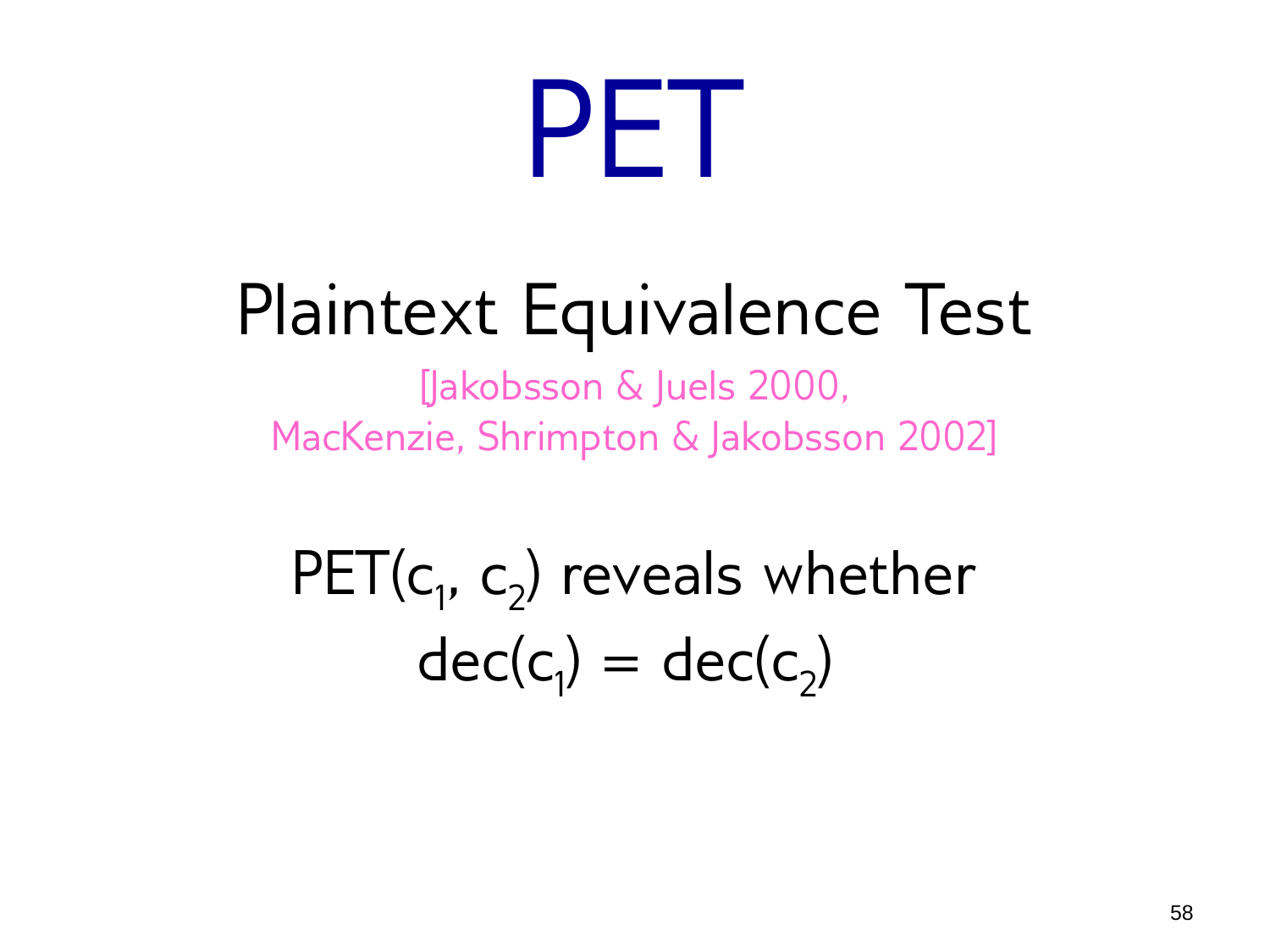

# PET
Plaintext Equivalence Test
[Jakobsson & Juels 2000,
MacKenzie, Shrimpton & Jakobsson 2002]

PET(c1, c2) reveals whether
dec(c1) = dec(c2)
58